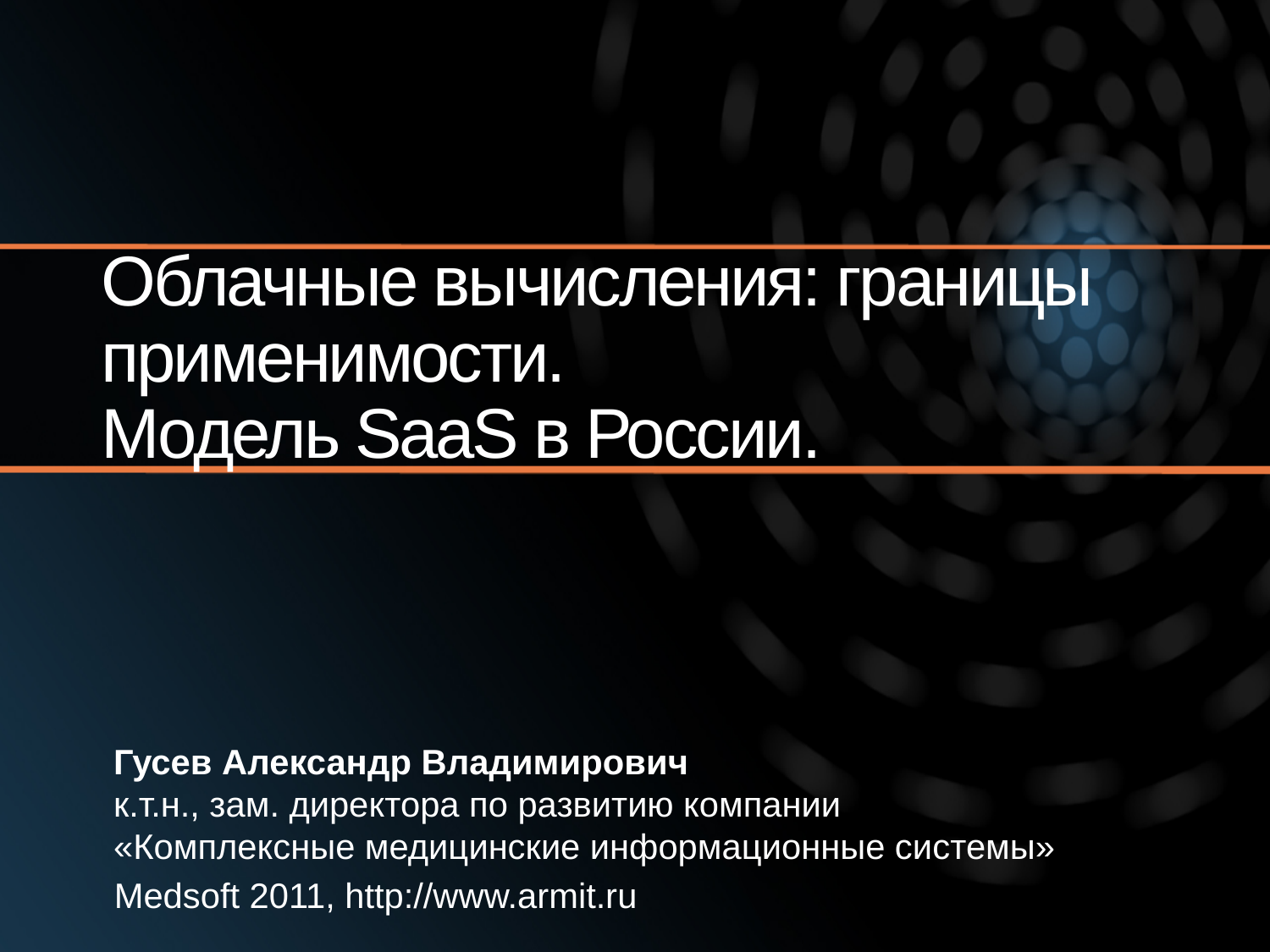

# Облачные вычисления: границы применимости. Модель SaaS в России.
Гусев Александр Владимирович
к.т.н., зам. директора по развитию компании
«Комплексные медицинские информационные системы»
Medsoft 2011, http://www.armit.ru